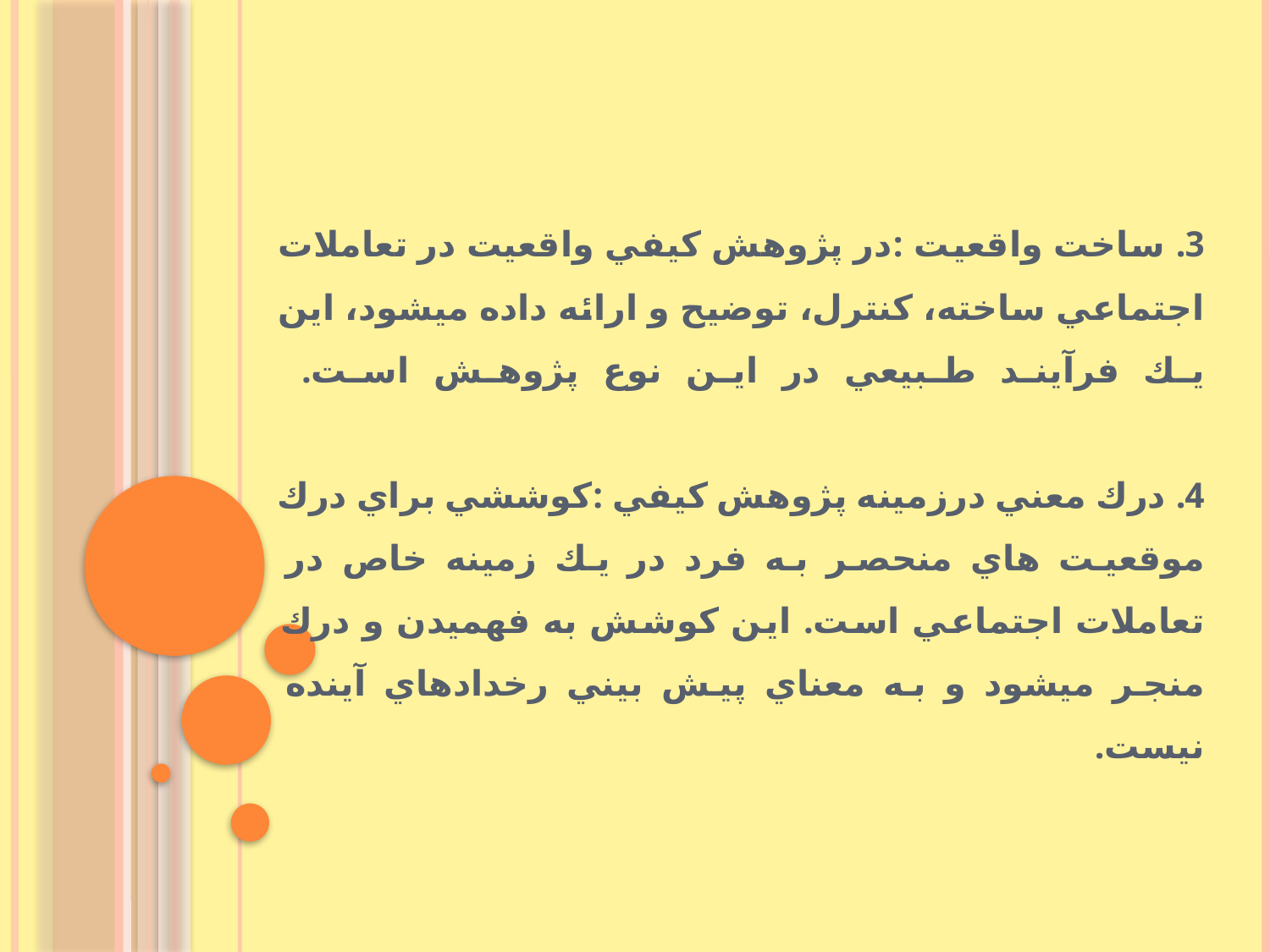

# 3. ساخت واقعيت :در پژوهش كيفي واقعيت در تعاملات اجتماعي ساخته، كنترل، توضيح و ارائه داده ميشود، اين يك فرآيند طبيعي در اين نوع پژوهش است. 4. درك معني درزمينه پژوهش كيفي :كوششي براي درك موقعيت هاي منحصر به فرد در يك زمينه خاص در تعاملات اجتماعي است. اين كوشش به فهميدن و درك منجر ميشود و به معناي پيش بيني رخدادهاي آينده نيست.